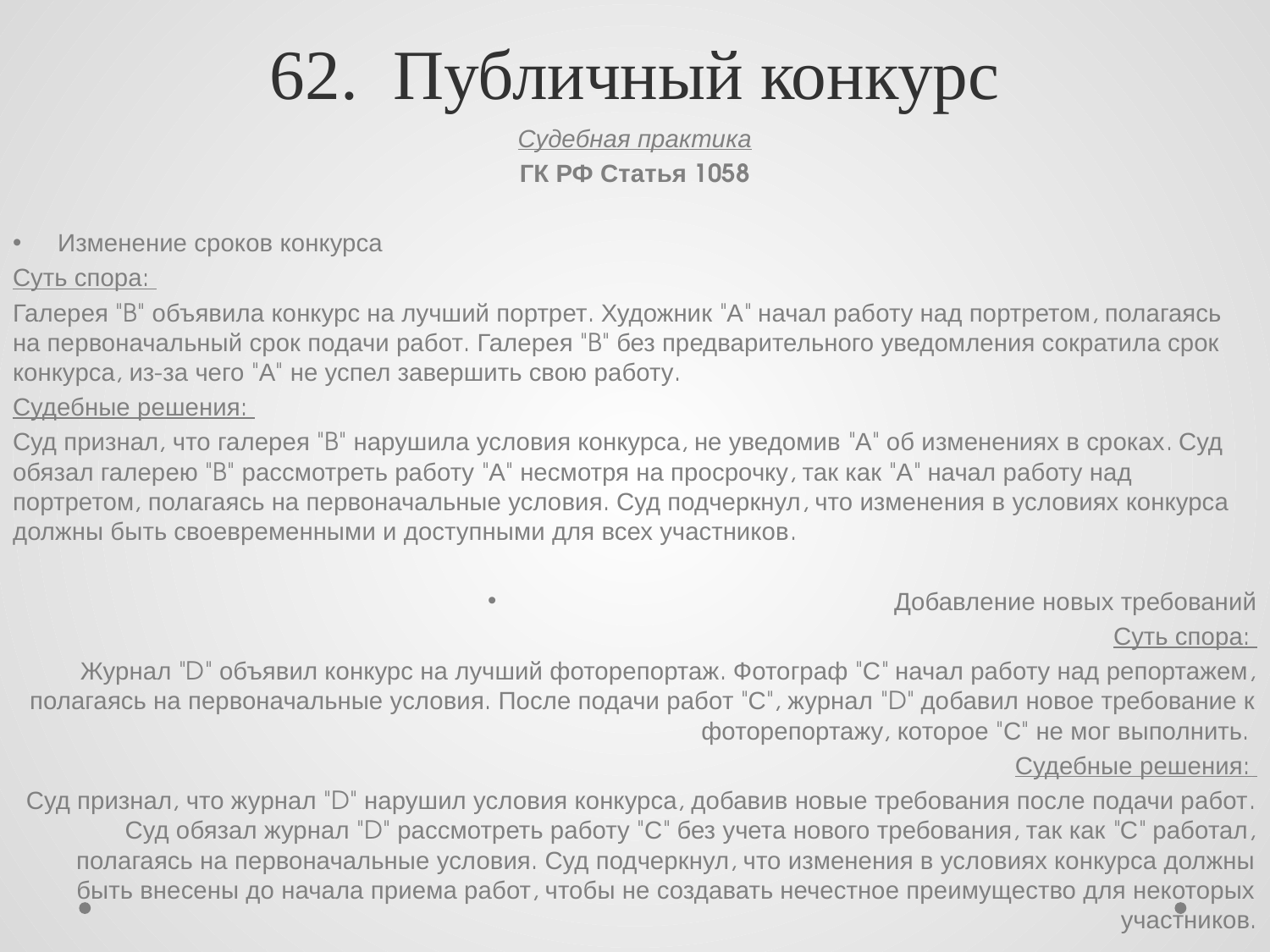

# 62.  Публичный конкурс
Судебная практика
ГК РФ Статья 1058

Изменение сроков конкурса
Суть спора:
Галерея "B" объявила конкурс на лучший портрет. Художник "А" начал работу над портретом, полагаясь на первоначальный срок подачи работ. Галерея "B" без предварительного уведомления сократила срок конкурса, из-за чего "А" не успел завершить свою работу.
Судебные решения:
Суд признал, что галерея "B" нарушила условия конкурса, не уведомив "А" об изменениях в сроках. Суд обязал галерею "B" рассмотреть работу "А" несмотря на просрочку, так как "А" начал работу над портретом, полагаясь на первоначальные условия. Суд подчеркнул, что изменения в условиях конкурса должны быть своевременными и доступными для всех участников.

Добавление новых требований
 Суть спора:
Журнал "D" объявил конкурс на лучший фоторепортаж. Фотограф "С" начал работу над репортажем, полагаясь на первоначальные условия. После подачи работ "С", журнал "D" добавил новое требование к фоторепортажу, которое "С" не мог выполнить.
Судебные решения:
Суд признал, что журнал "D" нарушил условия конкурса, добавив новые требования после подачи работ. Суд обязал журнал "D" рассмотреть работу "С" без учета нового требования, так как "С" работал, полагаясь на первоначальные условия. Суд подчеркнул, что изменения в условиях конкурса должны быть внесены до начала приема работ, чтобы не создавать нечестное преимущество для некоторых участников.